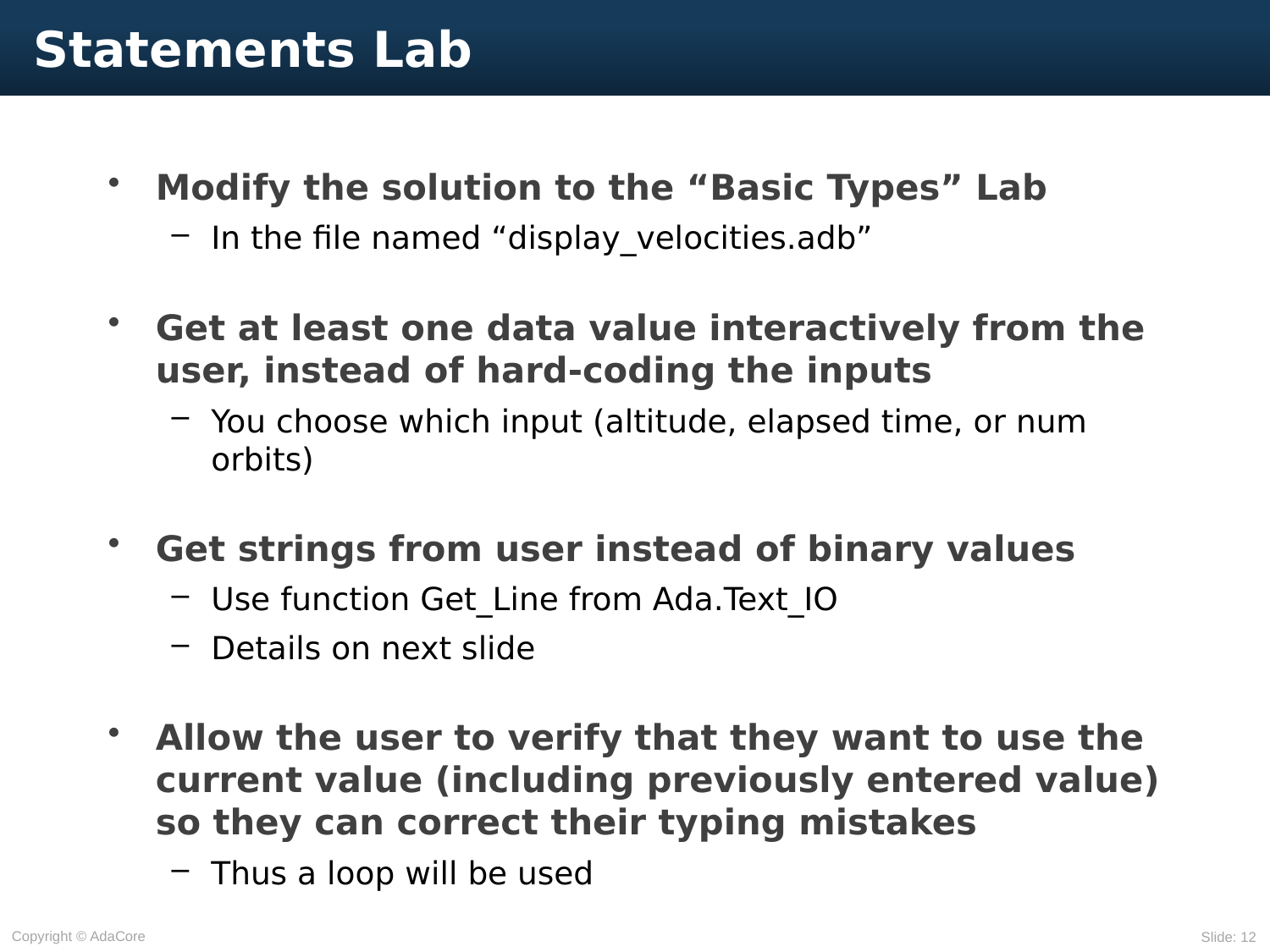

# Statements Lab
Modify the solution to the “Basic Types” Lab
In the file named “display_velocities.adb”
Get at least one data value interactively from the user, instead of hard-coding the inputs
You choose which input (altitude, elapsed time, or num orbits)
Get strings from user instead of binary values
Use function Get_Line from Ada.Text_IO
Details on next slide
Allow the user to verify that they want to use the current value (including previously entered value) so they can correct their typing mistakes
Thus a loop will be used